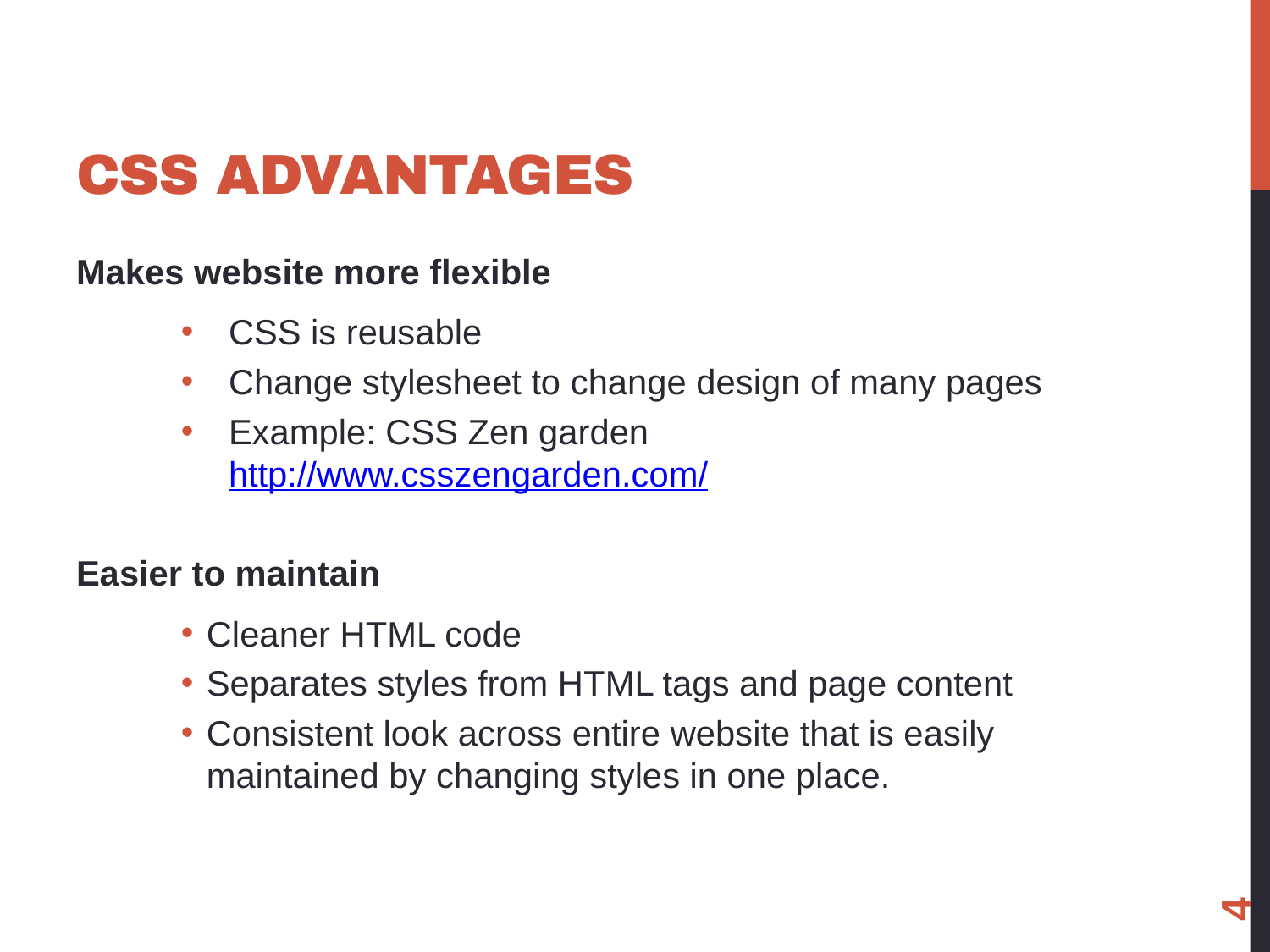

# CSS Advantages
Makes website more flexible
CSS is reusable
Change stylesheet to change design of many pages
Example: CSS Zen garden http://www.csszengarden.com/

Easier to maintain
Cleaner HTML code
Separates styles from HTML tags and page content
Consistent look across entire website that is easily maintained by changing styles in one place.

4